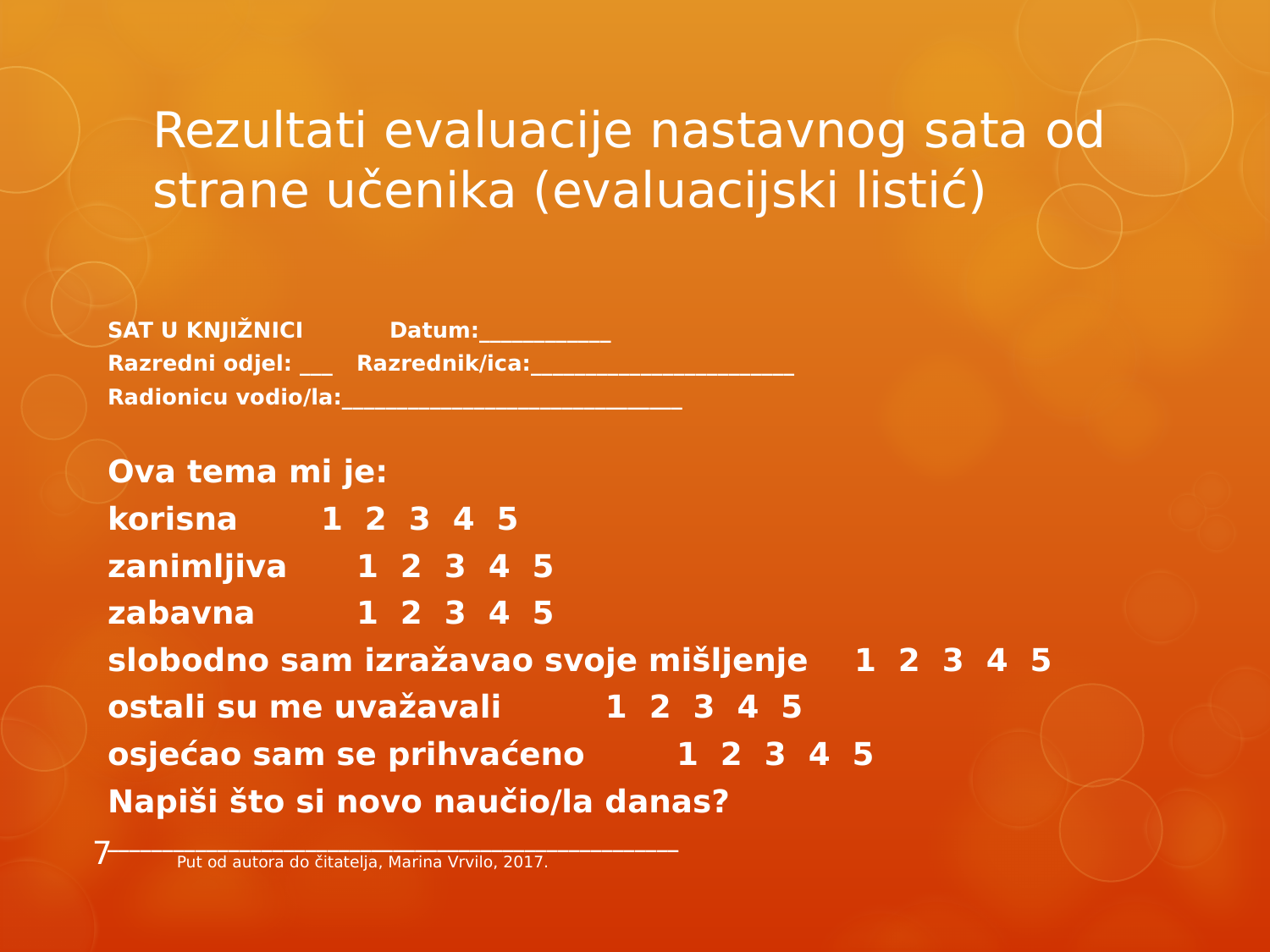

# Rezultati evaluacije nastavnog sata od strane učenika (evaluacijski listić)

SAT U KNJIŽNICI			         Datum:____________
Razredni odjel: ___			Razrednik/ica:________________________
Radionicu vodio/la:_______________________________

Ova tema mi je:
korisna       									1  2  3  4  5
zanimljiva      								1  2  3  4  5
zabavna       								1  2  3  4  5
slobodno sam izražavao svoje mišljenje    	1  2  3  4  5
ostali su me uvažavali         					1  2  3  4  5
osjećao sam se prihvaćeno        				1  2  3  4  5
Napiši što si novo naučio/la danas?
____________________________________________________

7
Put od autora do čitatelja, Marina Vrvilo, 2017.